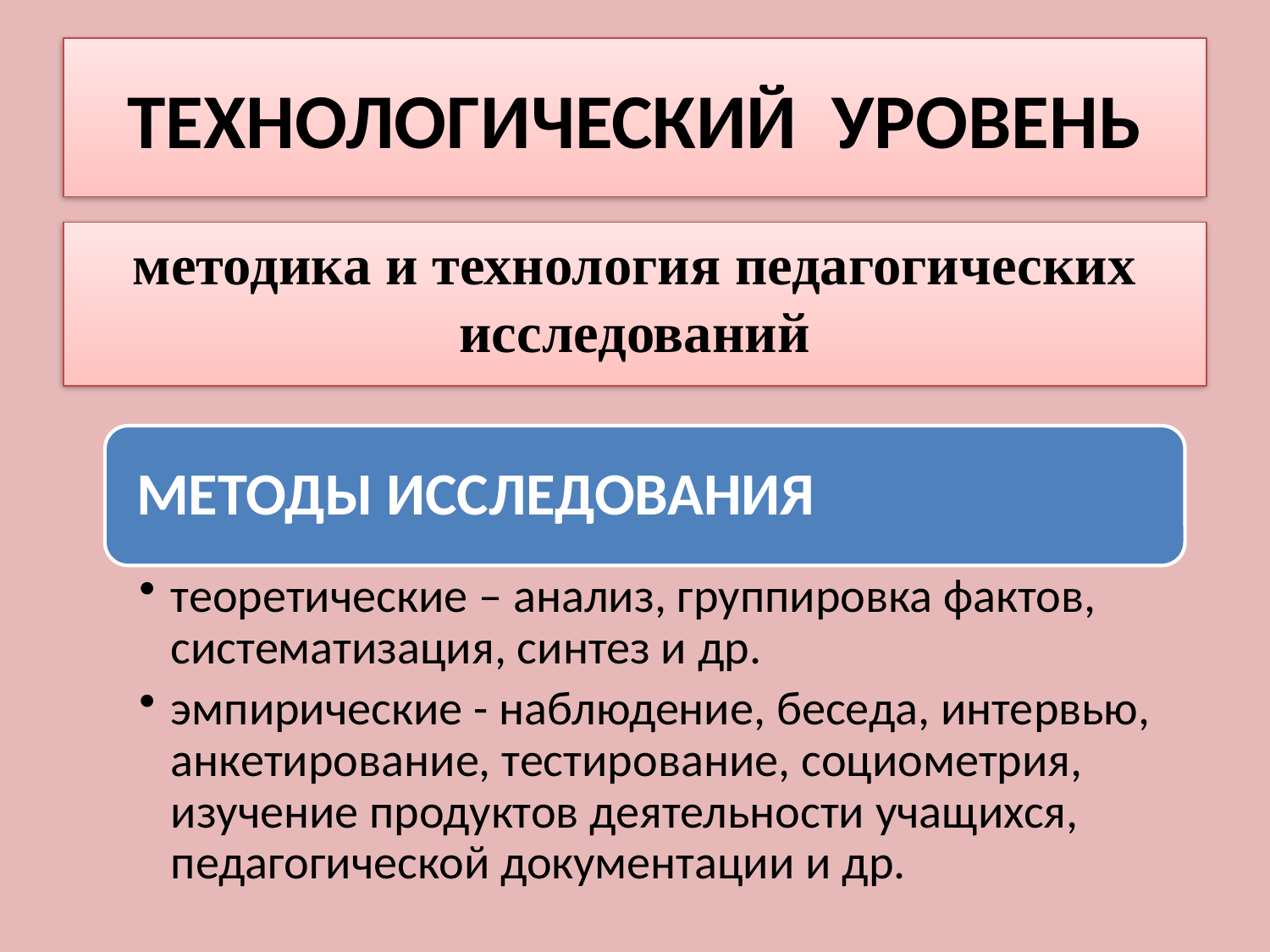

# ТЕХНОЛОГИЧЕСКИЙ  УРОВЕНЬ
методика и технология педагогических исследований
МЕТОДЫ ИССЛЕДОВАНИЯ
теоретические – анализ, группировка фактов, систематизация, синтез и др.
эмпирические - наблюдение, беседа, интервью, анкетирование, тестирование, социометрия, изучение продуктов деятельности учащихся, педагогической документации и др.